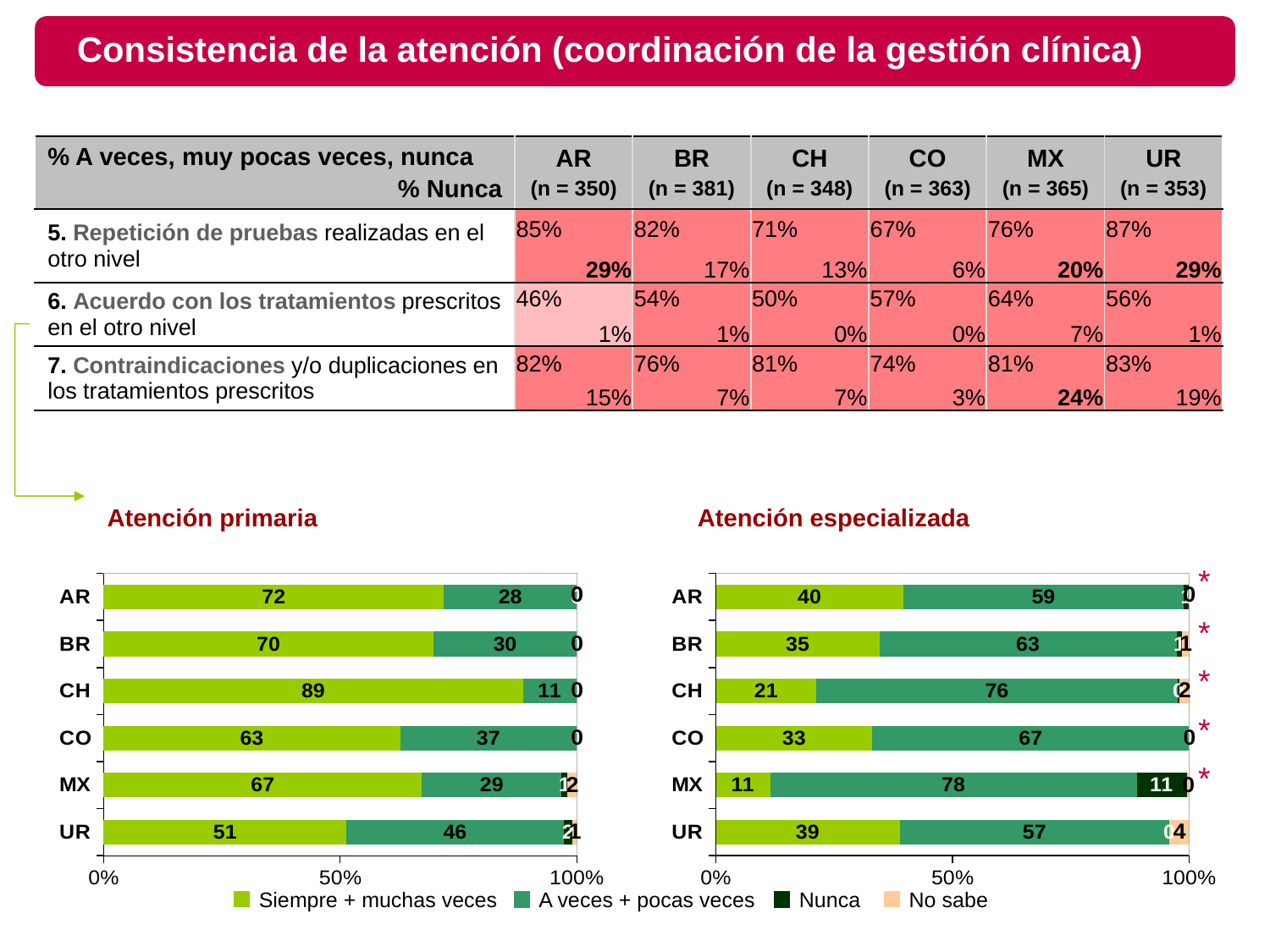

Consistencia de la atención (coordinación de la gestión clínica)
| % A veces, muy pocas veces, nunca % Nunca | AR (n = 350) | BR (n = 381) | CH (n = 348) | CO (n = 363) | MX (n = 365) | UR (n = 353) |
| --- | --- | --- | --- | --- | --- | --- |
| 5. Repetición de pruebas realizadas en el otro nivel | 85% | 82% | 71% | 67% | 76% | 87% |
|  | 29% | 17% | 13% | 6% | 20% | 29% |
| 6. Acuerdo con los tratamientos prescritos en el otro nivel | 46% | 54% | 50% | 57% | 64% | 56% |
|  | 1% | 1% | 0% | 0% | 7% | 1% |
| 7. Contraindicaciones y/o duplicaciones en los tratamientos prescritos | 82% | 76% | 81% | 74% | 81% | 83% |
|  | 15% | 7% | 7% | 3% | 24% | 19% |

Atención primaria
Atención especializada

### Chart

| Category | Siempre + muchas veces | A veces + pocas veces | Nunca | No sabe |
|---|---|---|---|---|
| UR | 51.35 | 45.95 | 1.8 | 0.9 |
| MX | 67.31 | 29.49 | 1.28 | 1.92 |
| CO | 62.71 | 37.29 | 0.0 | 0.0 |
| CH | 88.65 | 11.35 | 0.0 | 0.0 |
| BR | 69.72 | 30.28 | 0.0 | 0.0 |
| AR | 71.97 | 28.03 | 0.0 | 0.0 |

### Chart

| Category | Siempre + muchas veces | A veces + pocas veces | Nunca | No sabe |
|---|---|---|---|---|
| UR | 38.84 | 57.02 | 0.0 | 4.13 |
| MX | 11.48 | 77.51 | 10.53 | 0.48 |
| CO | 33.06 | 66.94 | 0.0 | 0.0 |
| CH | 21.26 | 76.33 | 0.48 | 1.93 |
| BR | 34.56 | 62.87 | 1.1 | 1.47 |
| AR | 39.58 | 59.38 | 1.04 | 0.0 |
*
*
*
*
*
Siempre + muchas veces
A veces + pocas veces
Nunca
No sabe